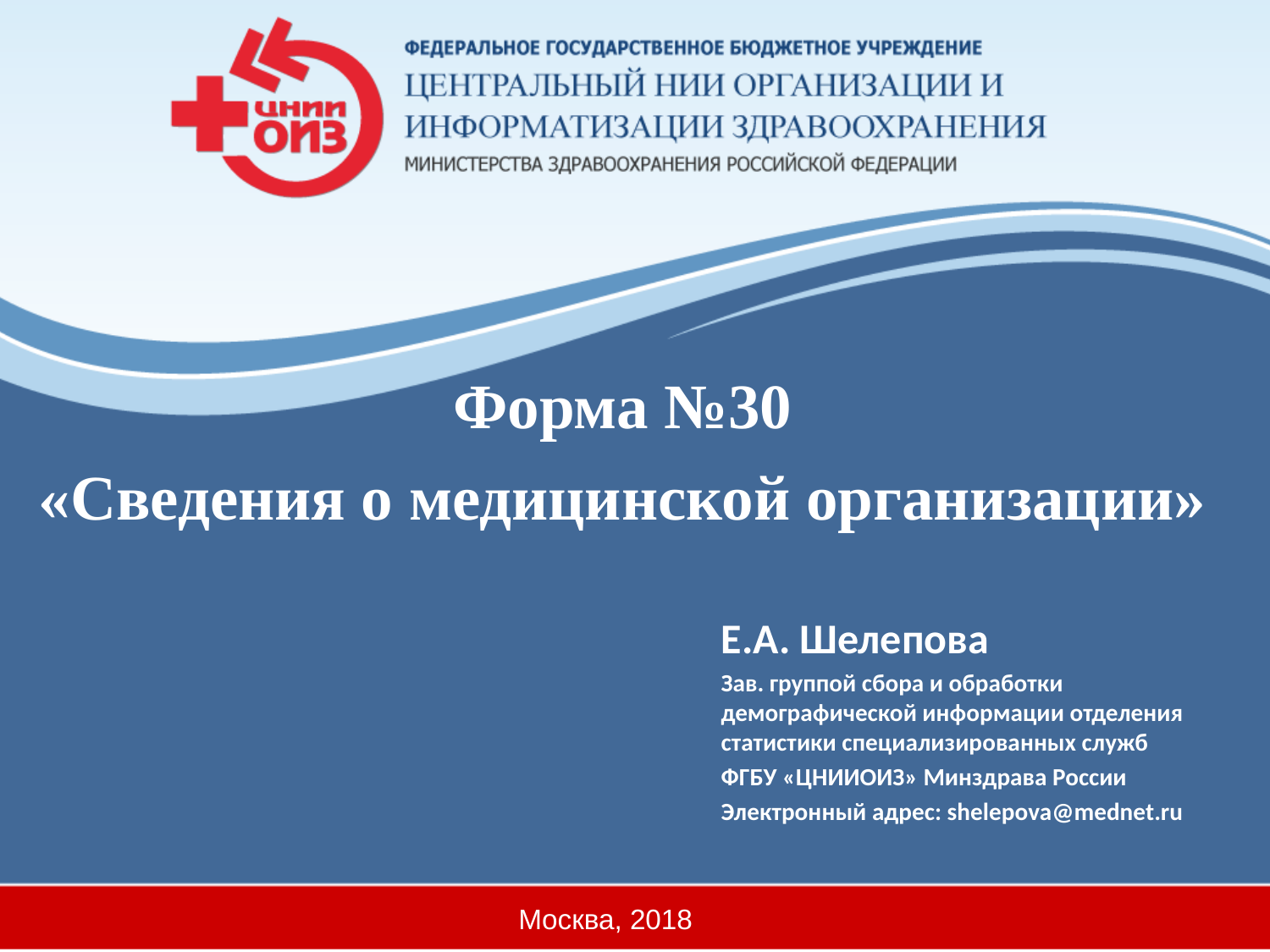

# Форма №30 «Сведения о медицинской организации»
Е.А. Шелепова
Зав. группой сбора и обработки демографической информации отделения статистики специализированных служб
ФГБУ «ЦНИИОИЗ» Минздрава России
Электронный адрес: shelepova@mednet.ru
Москва, 2018